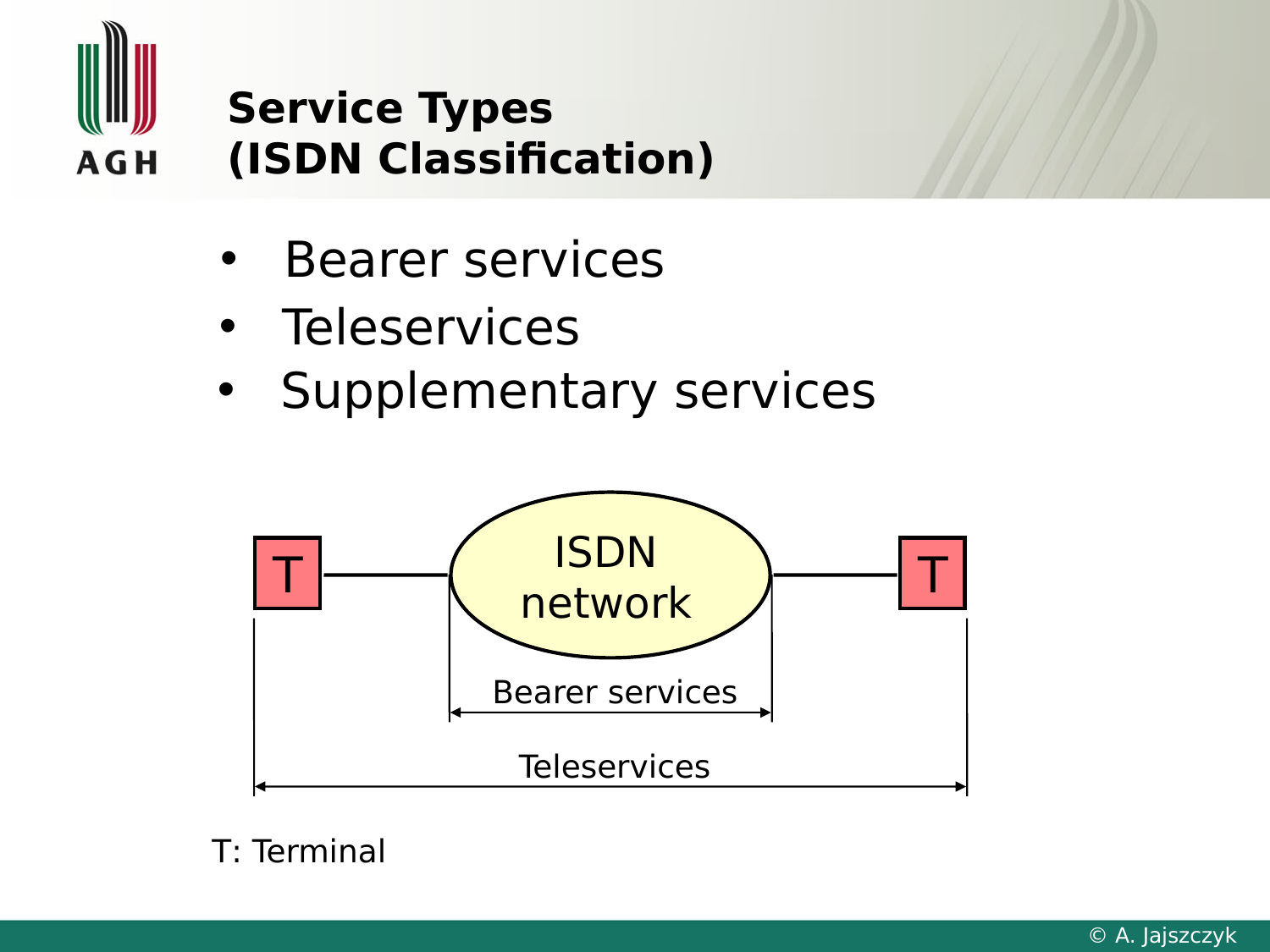

# Service Types (ISDN Classification)
Bearer services

Bearer services

Teleservices

Teleservices

Supplementary services

ISDN
network
T
T

T: Terminal